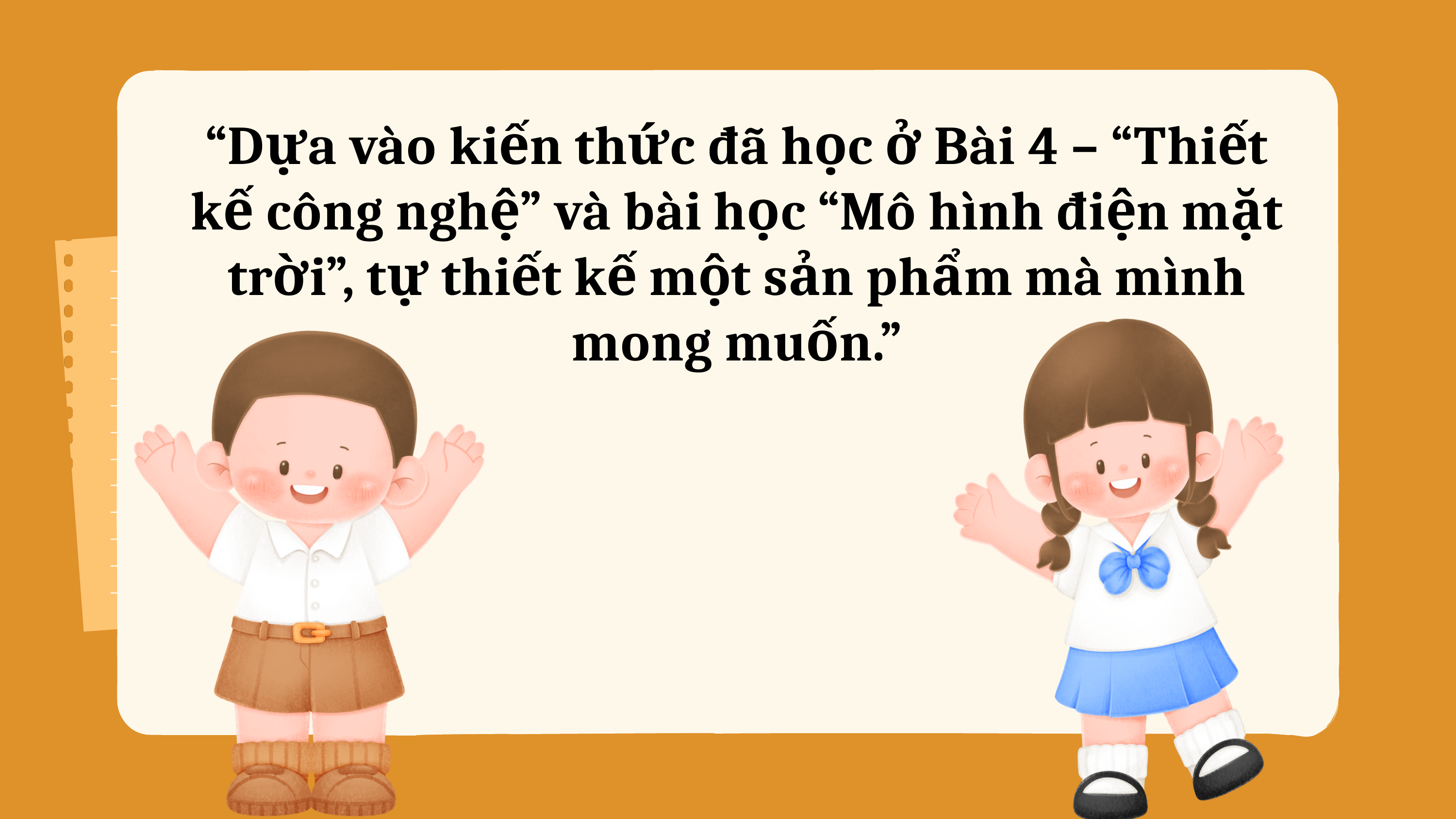

“Dựa vào kiến thức đã học ở Bài 4 – “Thiết kế công nghệ” và bài học “Mô hình điện mặt trời”, tự thiết kế một sản phẩm mà mình mong muốn.”